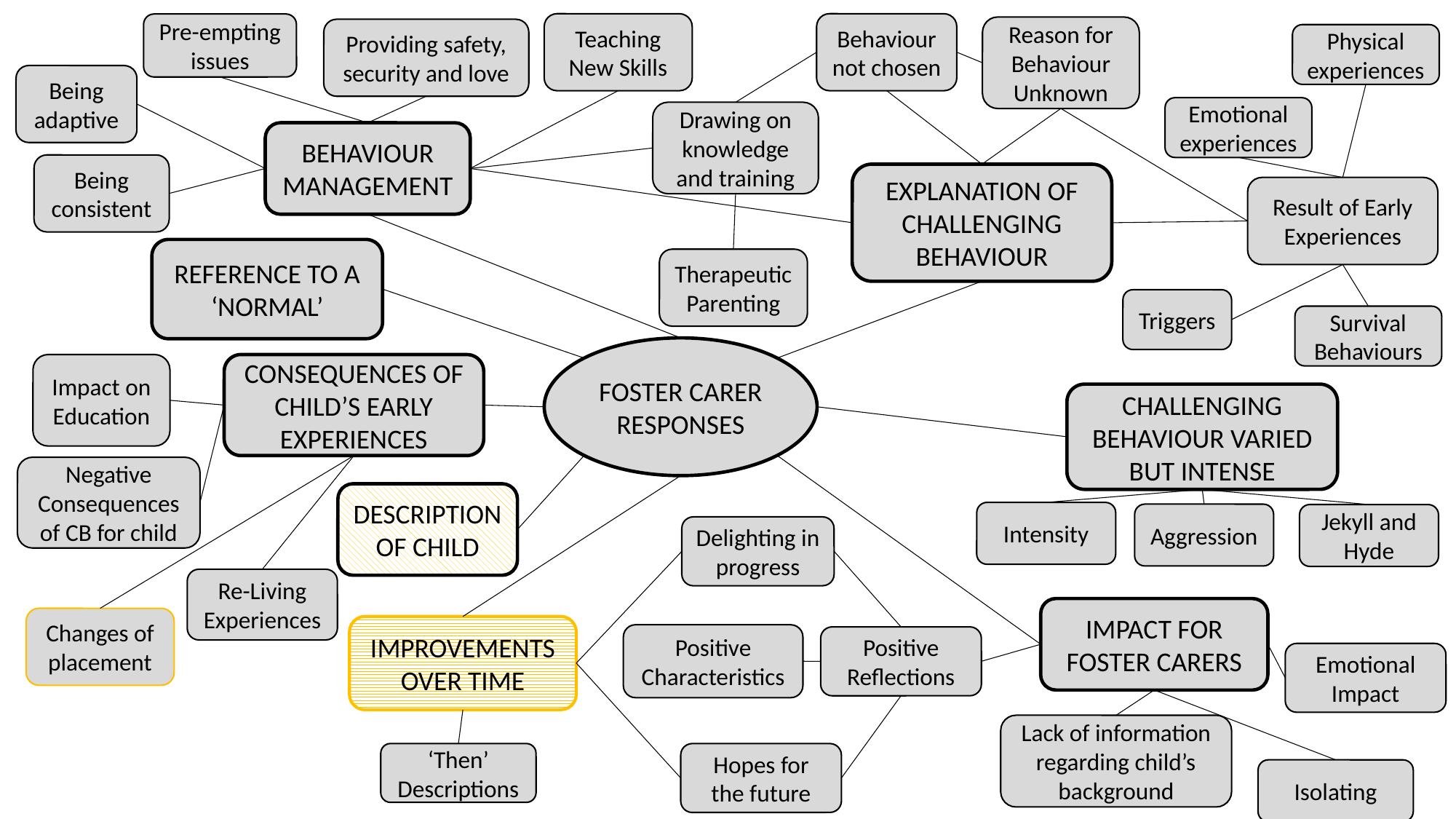

Teaching New Skills
Behaviour not chosen
Pre-empting issues
Reason for Behaviour Unknown
Providing safety, security and love
Physical experiences
Being adaptive
Emotional experiences
Drawing on knowledge and training
BEHAVIOUR MANAGEMENT
Being consistent
EXPLANATION OF CHALLENGING BEHAVIOUR
Result of Early Experiences
REFERENCE TO A ‘NORMAL’
Therapeutic Parenting
Triggers
Survival Behaviours
FOSTER CARER RESPONSES
Impact on Education
CONSEQUENCES OF CHILD’S EARLY EXPERIENCES
CHALLENGING BEHAVIOUR VARIED BUT INTENSE
Negative Consequences of CB for child
DESCRIPTION OF CHILD
Intensity
Aggression
Jekyll and Hyde
Delighting in progress
Re-Living Experiences
IMPACT FOR FOSTER CARERS
Changes of placement
IMPROVEMENTS OVER TIME
Positive Characteristics
Positive Reflections
Emotional Impact
Lack of information regarding child’s background
‘Then’ Descriptions
Hopes for the future
Isolating